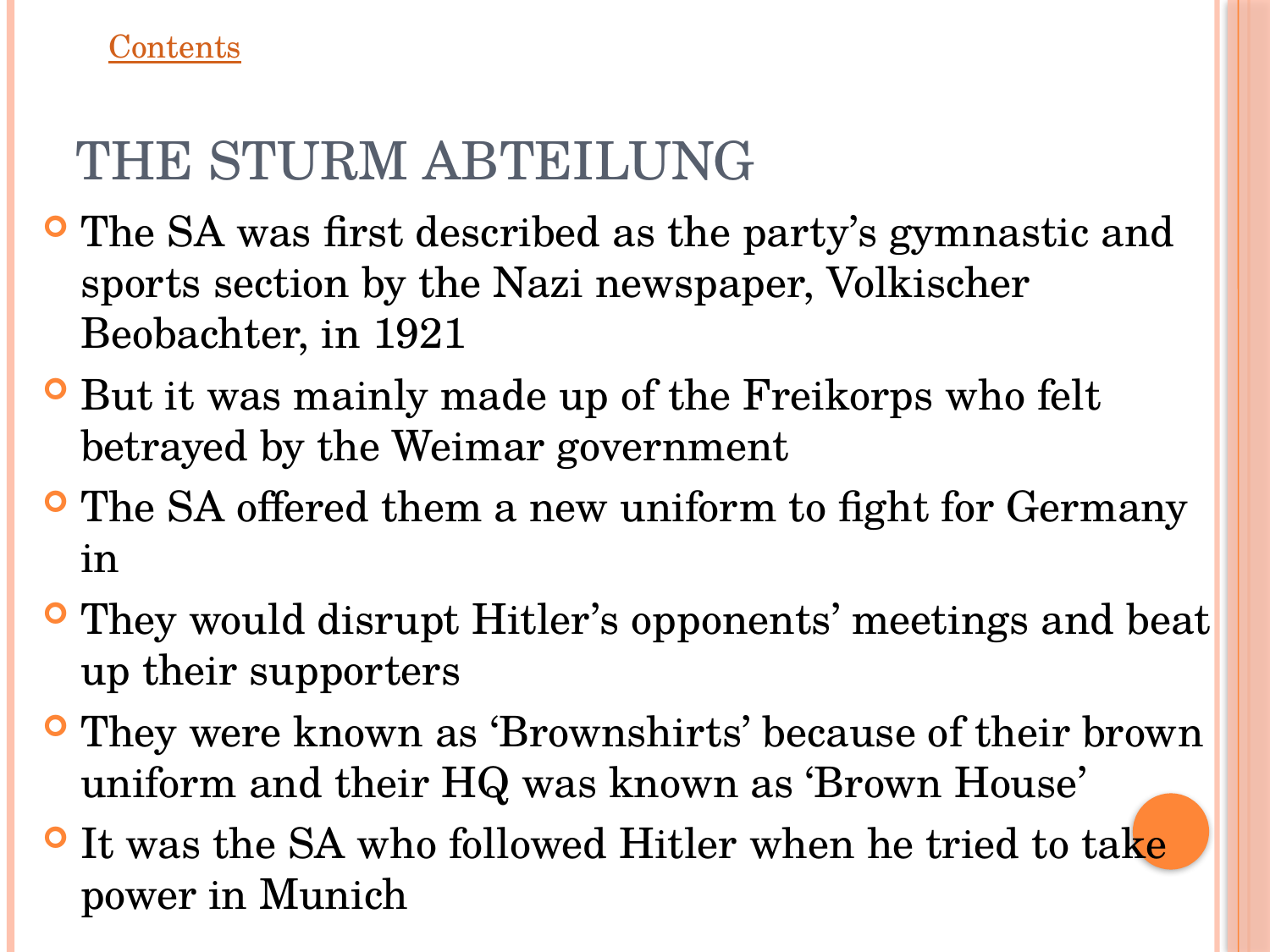

# The Sturm Abteilung
The SA was first described as the party’s gymnastic and sports section by the Nazi newspaper, Volkischer Beobachter, in 1921
But it was mainly made up of the Freikorps who felt betrayed by the Weimar government
The SA offered them a new uniform to fight for Germany in
They would disrupt Hitler’s opponents’ meetings and beat up their supporters
They were known as ‘Brownshirts’ because of their brown uniform and their HQ was known as ‘Brown House’
It was the SA who followed Hitler when he tried to take power in Munich